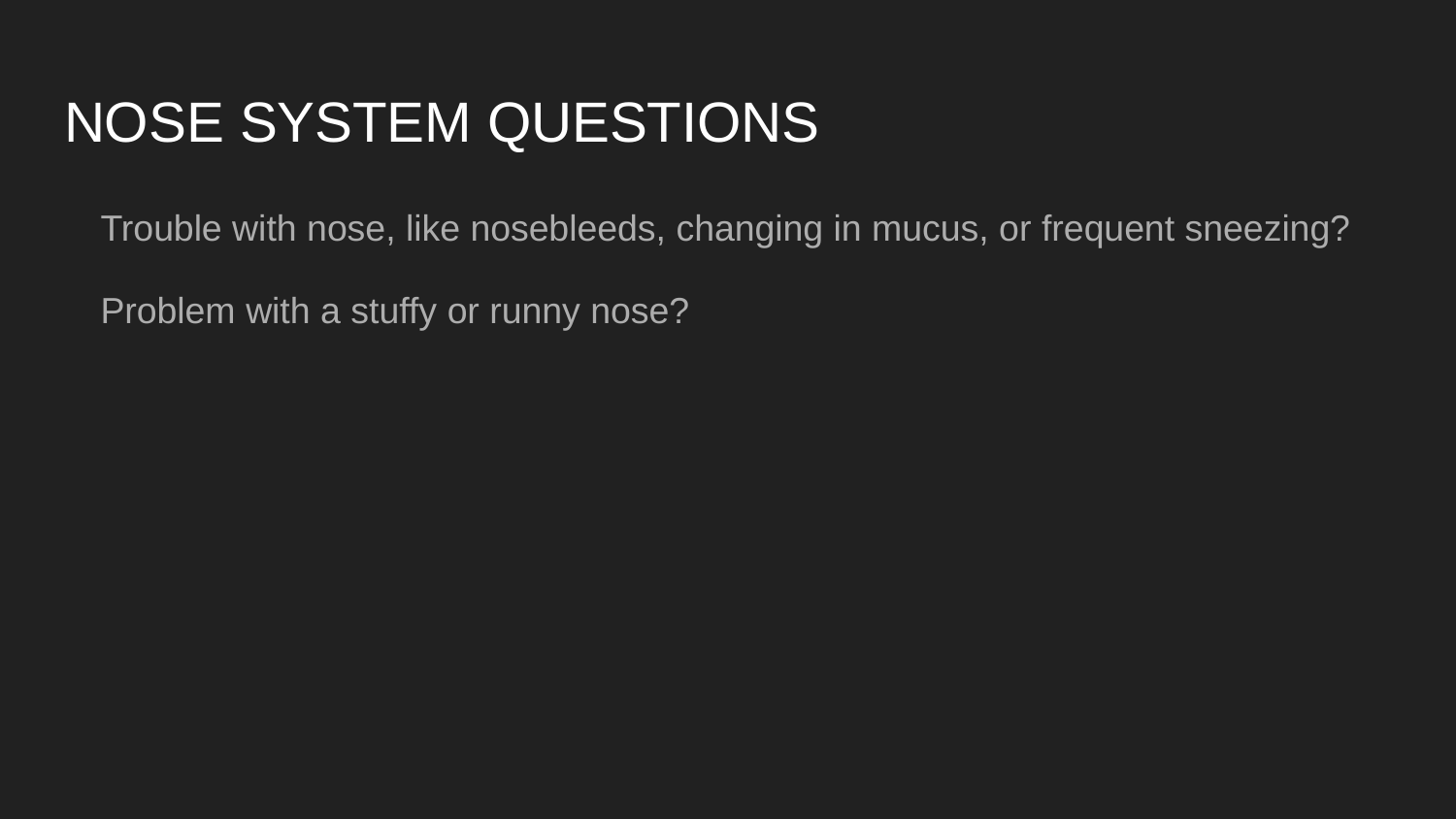

# NOSE SYSTEM QUESTIONS
Trouble with nose, like nosebleeds, changing in mucus, or frequent sneezing?
Problem with a stuffy or runny nose?